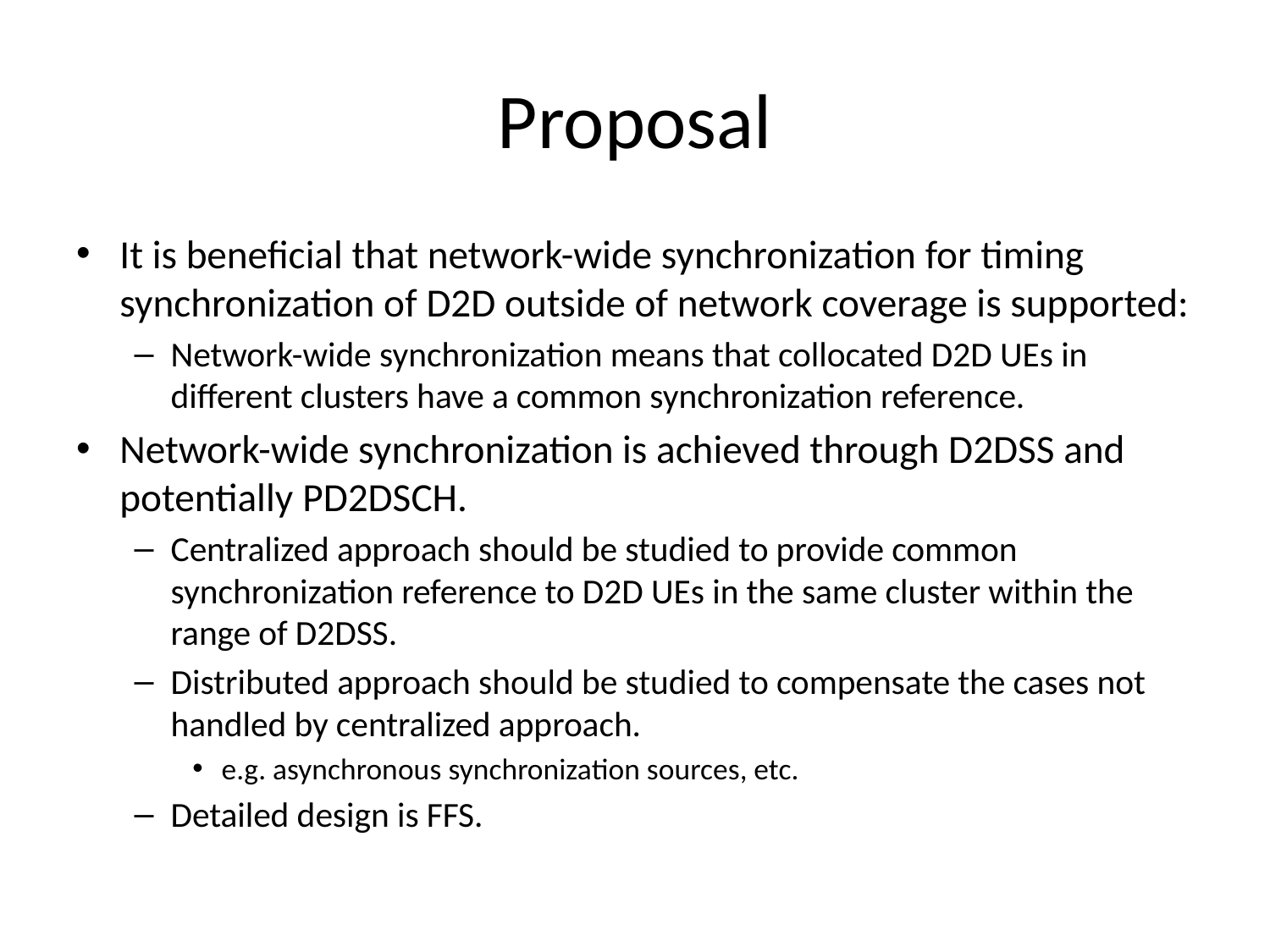

# Proposal
It is beneficial that network-wide synchronization for timing synchronization of D2D outside of network coverage is supported:
Network-wide synchronization means that collocated D2D UEs in different clusters have a common synchronization reference.
Network-wide synchronization is achieved through D2DSS and potentially PD2DSCH.
Centralized approach should be studied to provide common synchronization reference to D2D UEs in the same cluster within the range of D2DSS.
Distributed approach should be studied to compensate the cases not handled by centralized approach.
e.g. asynchronous synchronization sources, etc.
Detailed design is FFS.